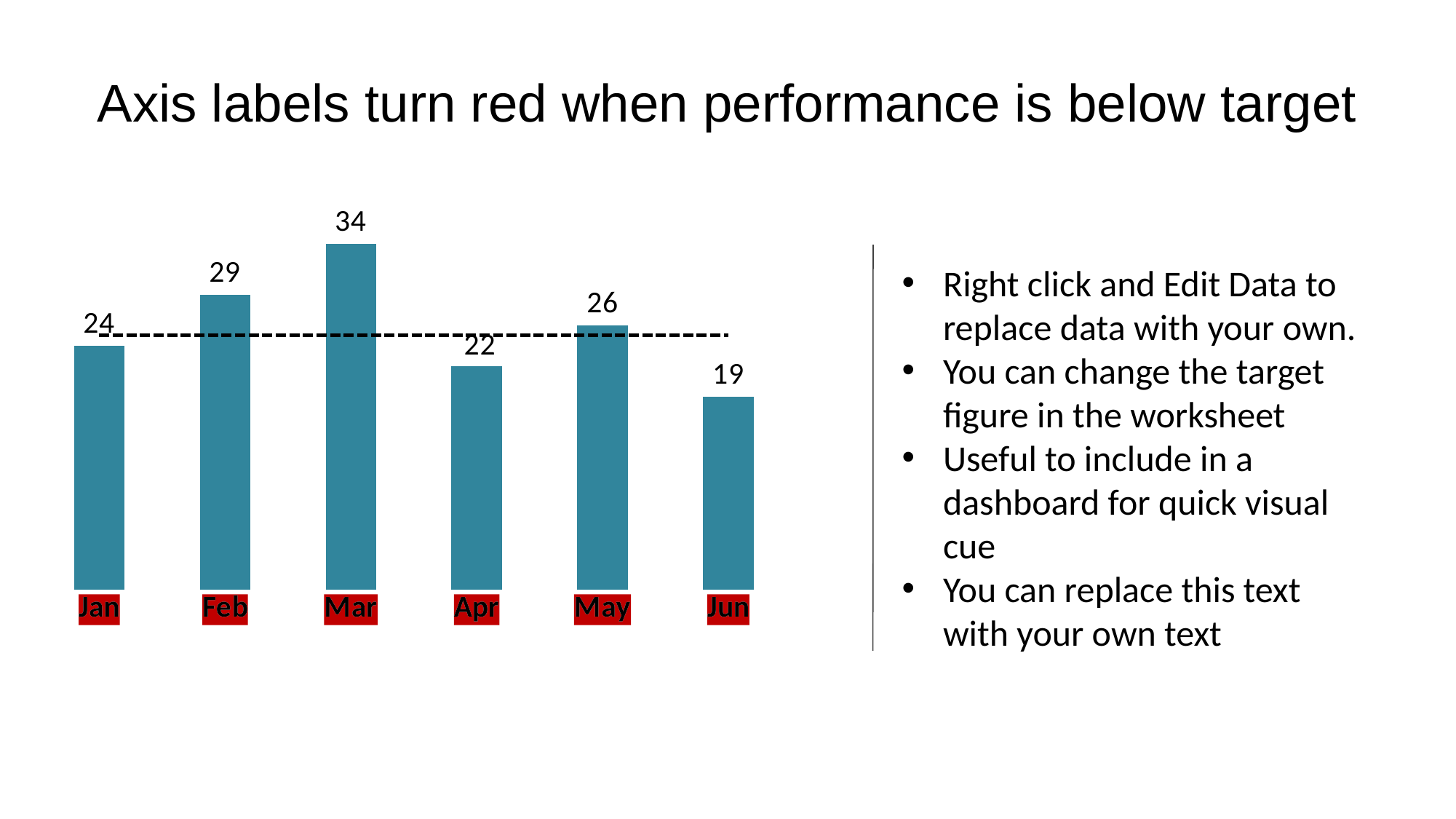

# Axis labels turn red when performance is below target

### Chart

| Category | Performance | Target | Red | Green |
|---|---|---|---|---|
| Jan | 24.0 | 25.0 | 0.0 | None |
| Feb | 29.0 | 25.0 | None | 0.0 |
| Mar | 34.0 | 25.0 | None | 0.0 |
| Apr | 22.0 | 25.0 | 0.0 | None |
| May | 26.0 | 25.0 | None | 0.0 |
| Jun | 19.0 | 25.0 | 0.0 | None |
Right click and Edit Data to replace data with your own.
You can change the target figure in the worksheet
Useful to include in a dashboard for quick visual cue
You can replace this text with your own text